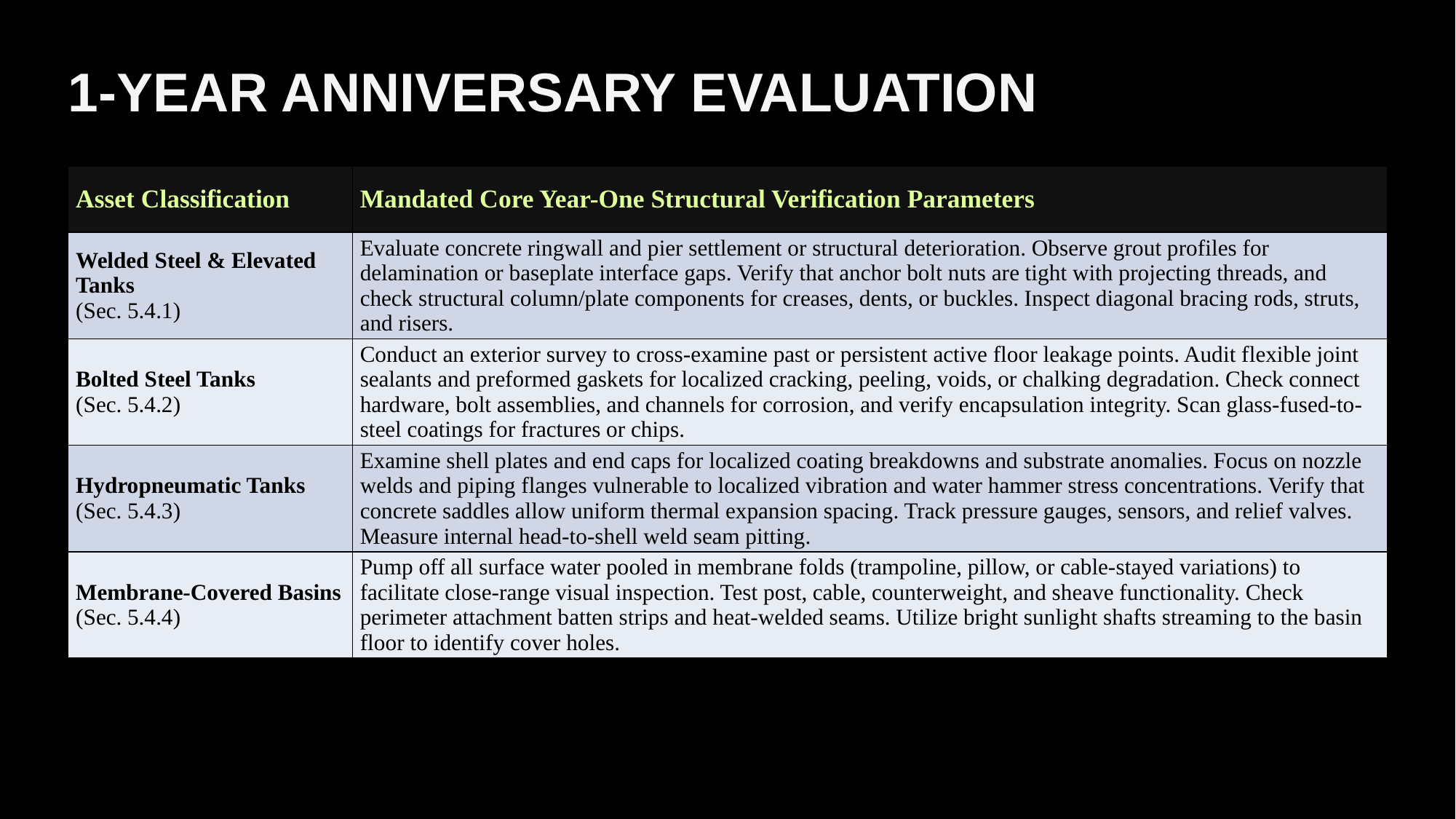

1-YEAR ANNIVERSARY EVALUATION
| Asset Classification | Mandated Core Year-One Structural Verification Parameters |
| --- | --- |
| Welded Steel & Elevated Tanks (Sec. 5.4.1) | Evaluate concrete ringwall and pier settlement or structural deterioration. Observe grout profiles for delamination or baseplate interface gaps. Verify that anchor bolt nuts are tight with projecting threads, and check structural column/plate components for creases, dents, or buckles. Inspect diagonal bracing rods, struts, and risers. |
| Bolted Steel Tanks (Sec. 5.4.2) | Conduct an exterior survey to cross-examine past or persistent active floor leakage points. Audit flexible joint sealants and preformed gaskets for localized cracking, peeling, voids, or chalking degradation. Check connect hardware, bolt assemblies, and channels for corrosion, and verify encapsulation integrity. Scan glass-fused-to-steel coatings for fractures or chips. |
| Hydropneumatic Tanks (Sec. 5.4.3) | Examine shell plates and end caps for localized coating breakdowns and substrate anomalies. Focus on nozzle welds and piping flanges vulnerable to localized vibration and water hammer stress concentrations. Verify that concrete saddles allow uniform thermal expansion spacing. Track pressure gauges, sensors, and relief valves. Measure internal head-to-shell weld seam pitting. |
| Membrane-Covered Basins (Sec. 5.4.4) | Pump off all surface water pooled in membrane folds (trampoline, pillow, or cable-stayed variations) to facilitate close-range visual inspection. Test post, cable, counterweight, and sheave functionality. Check perimeter attachment batten strips and heat-welded seams. Utilize bright sunlight shafts streaming to the basin floor to identify cover holes. |